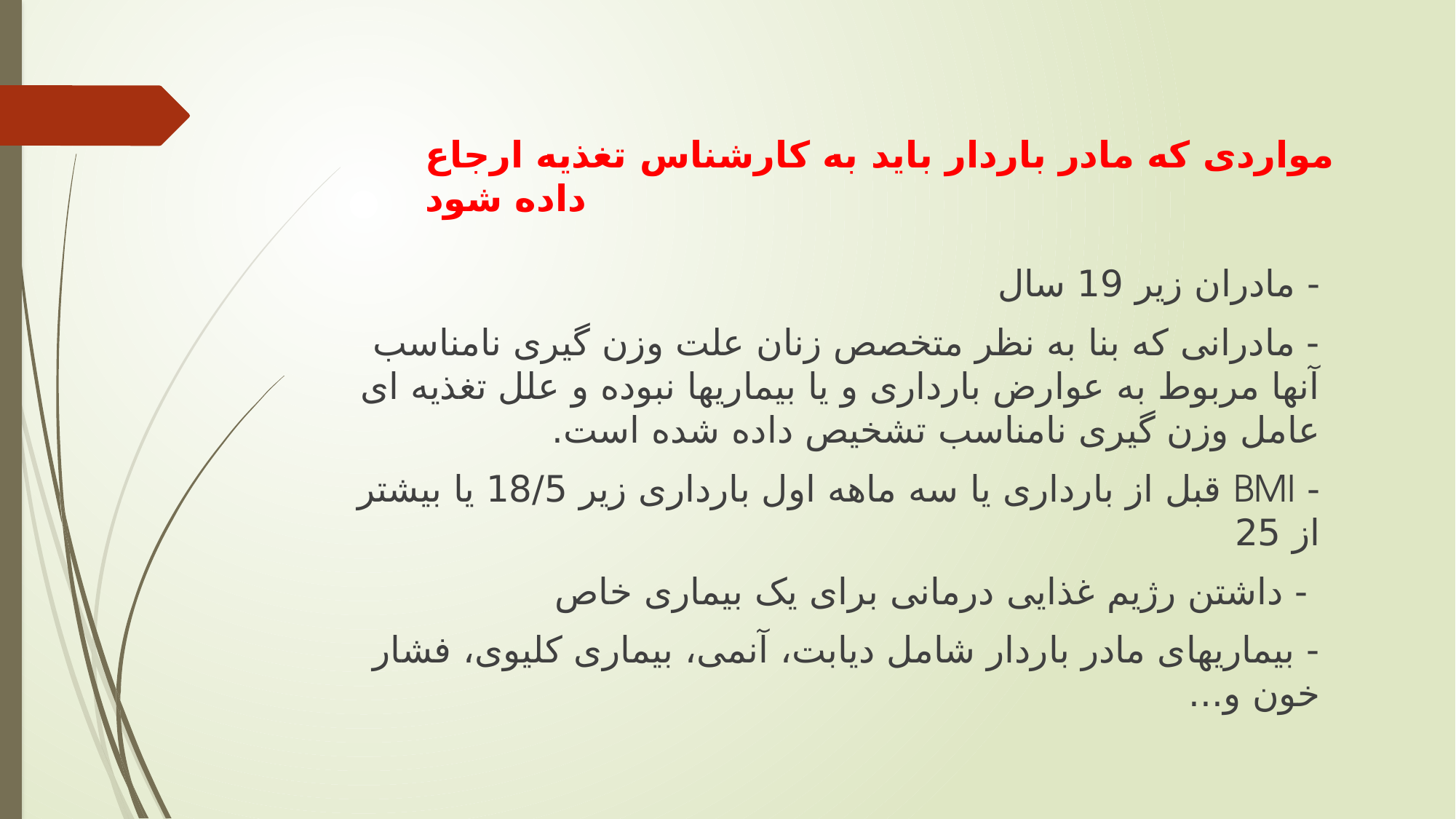

# مواردی که مادر باردار باید به کارشناس تغذیه ارجاع داده شود
- مادران زیر 19 سال
- مادرانی که بنا به نظر متخصص زنان علت وزن گیری نامناسب آنها مربوط به عوارض بارداری و یا بیماریها نبوده و علل تغذیه ای عامل وزن گیری نامناسب تشخیص داده شده است.
- BMI قبل از بارداری یا سه ماهه اول بارداری زیر 18/5 یا بیشتر از 25
 - داشتن رژیم غذایی درمانی برای یک بیماری خاص
- بیماریهای مادر باردار شامل دیابت، آنمی، بیماری کلیوی، فشار خون و...